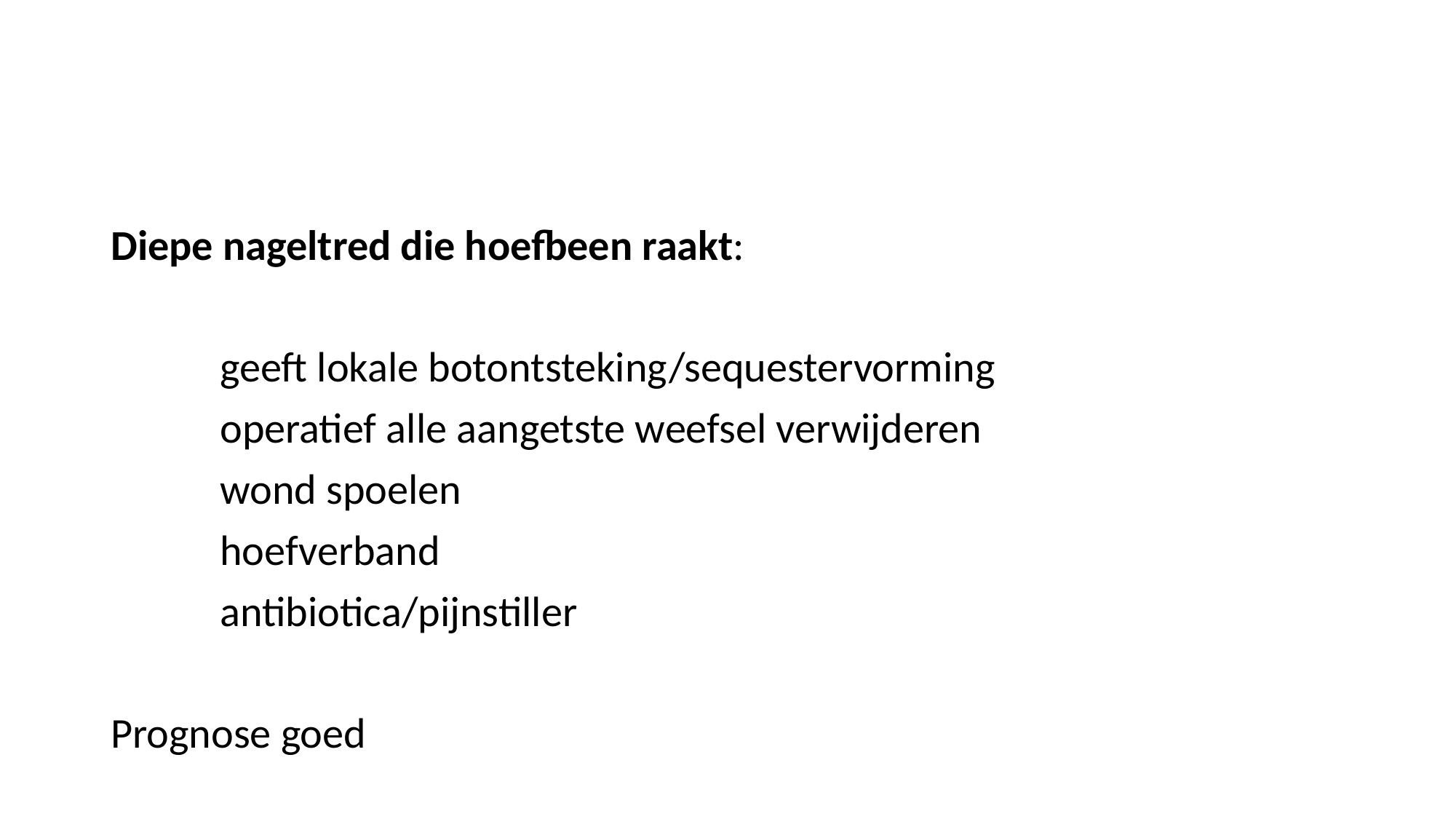

Diepe nageltred die hoefbeen raakt:

	geeft lokale botontsteking/sequestervorming
	operatief alle aangetste weefsel verwijderen
	wond spoelen
	hoefverband
	antibiotica/pijnstiller

Prognose goed